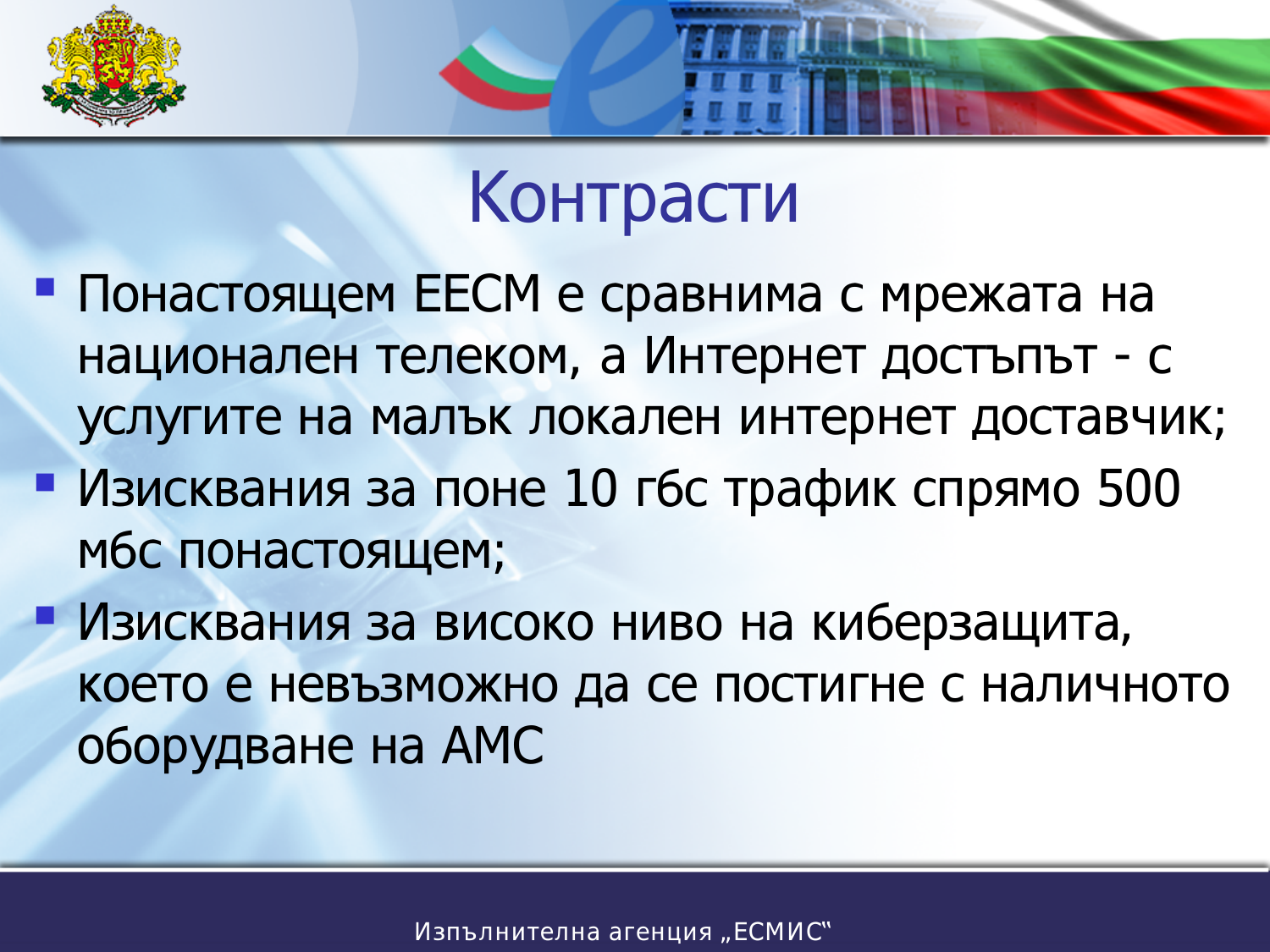

# Контрасти
Понастоящем ЕЕСМ е сравнима с мрежата на национален телеком, а Интернет достъпът - с услугите на малък локален интернет доставчик;
Изисквания за поне 10 гбс трафик спрямо 500 мбс понастоящем;
Изисквания за високо ниво на киберзащита, което е невъзможно да се постигне с наличното оборудване на АМС
Изпълнителна агенция „ЕСМИС“